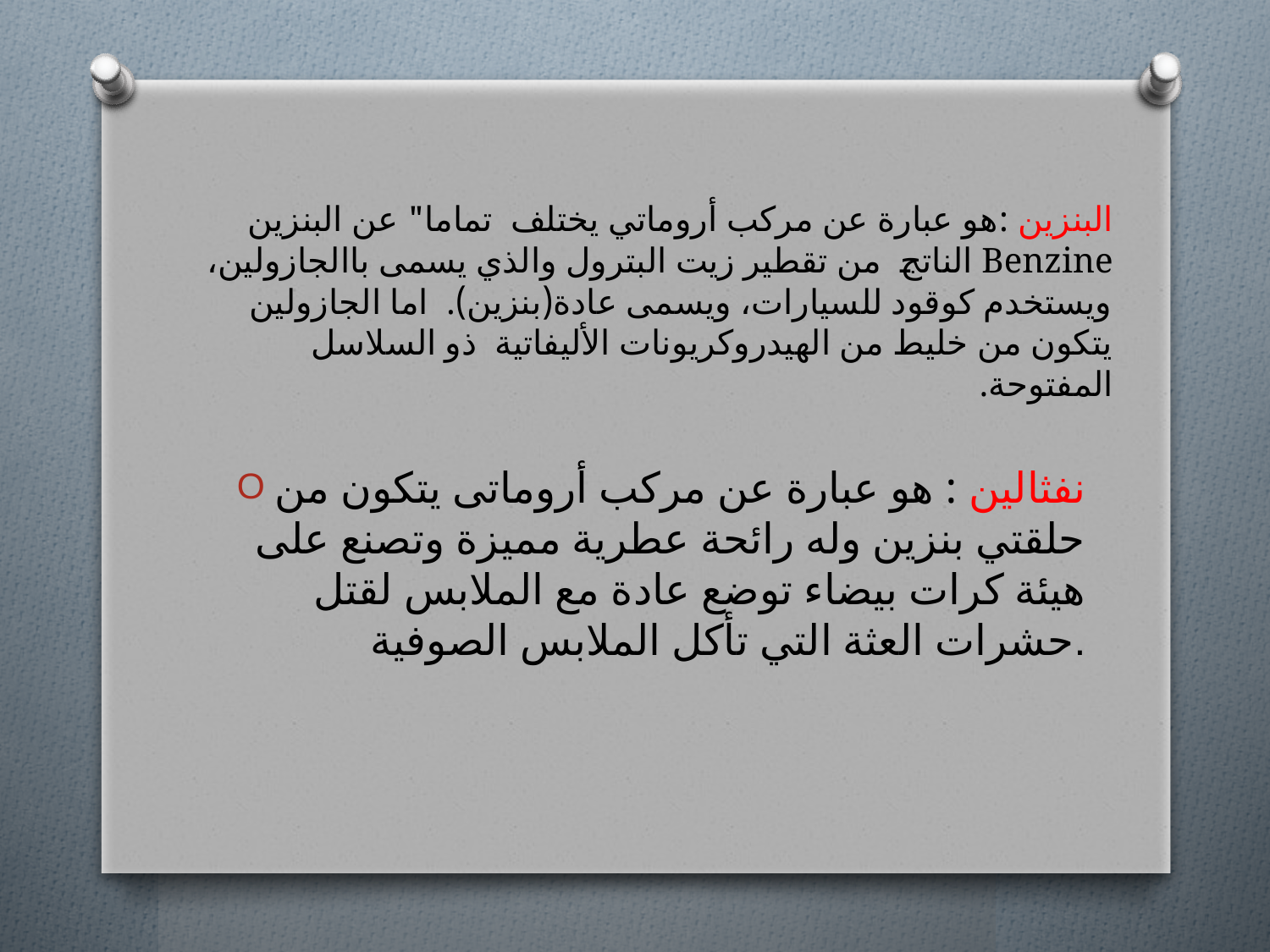

# البنزين :هو عبارة عن مركب أروماتي يختلف  تماما" عن البنزين Benzine الناتج  من تقطير زيت البترول والذي يسمى باالجازولين، ويستخدم كوقود للسيارات، ويسمى عادة(بنزين).  اما الجازولين يتكون من خليط من الهيدروكريونات الأليفاتية  ذو السلاسل المفتوحة.
نفثالين : هو عبارة عن مركب أروماتى يتكون من حلقتي بنزين وله رائحة عطرية مميزة وتصنع على هيئة كرات بيضاء توضع عادة مع الملابس لقتل حشرات العثة التي تأكل الملابس الصوفية.